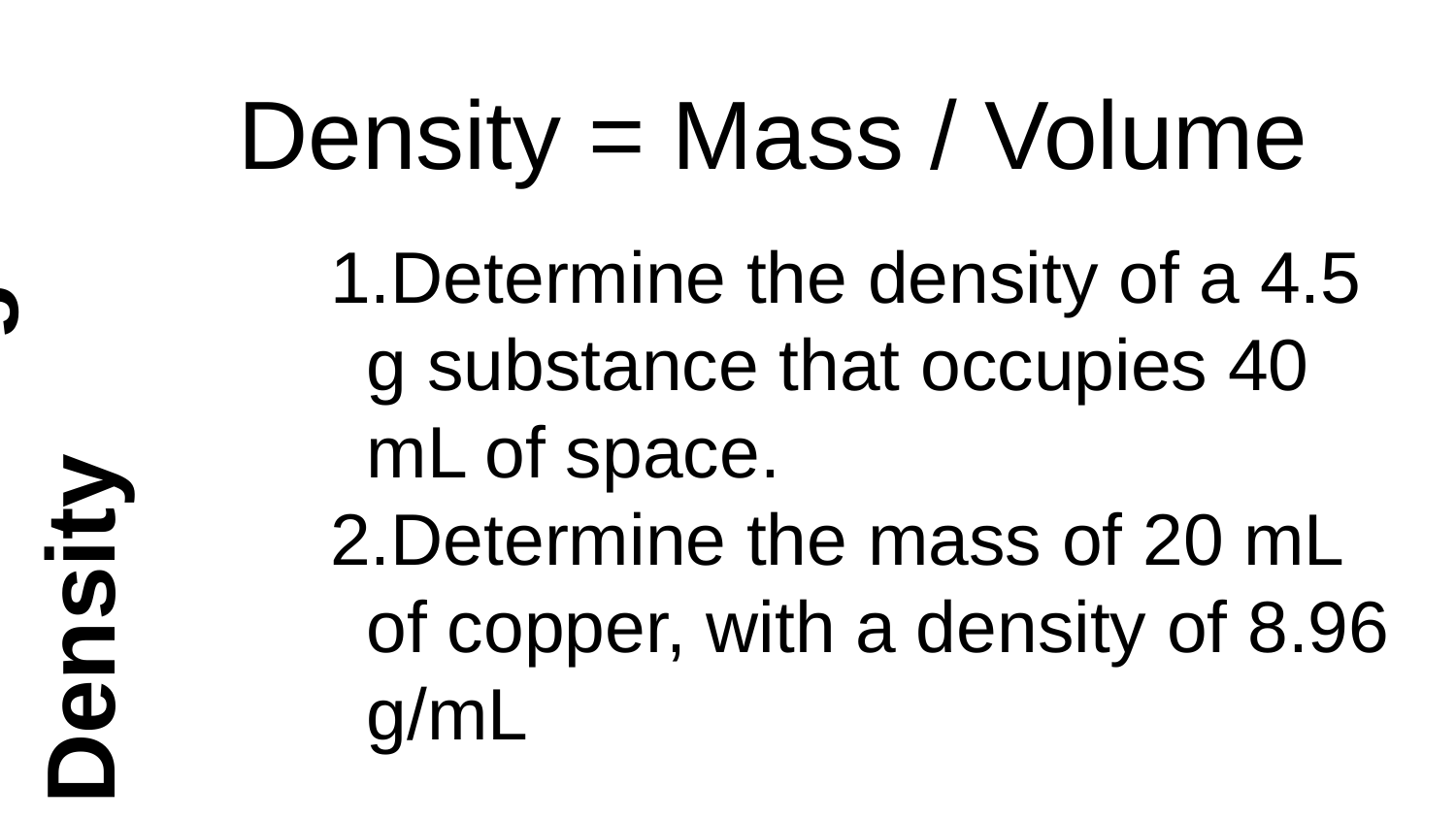

Density = Mass / Volume
# Calculating Density
Determine the density of a 4.5 g substance that occupies 40 mL of space.
Determine the mass of 20 mL of copper, with a density of 8.96 g/mL